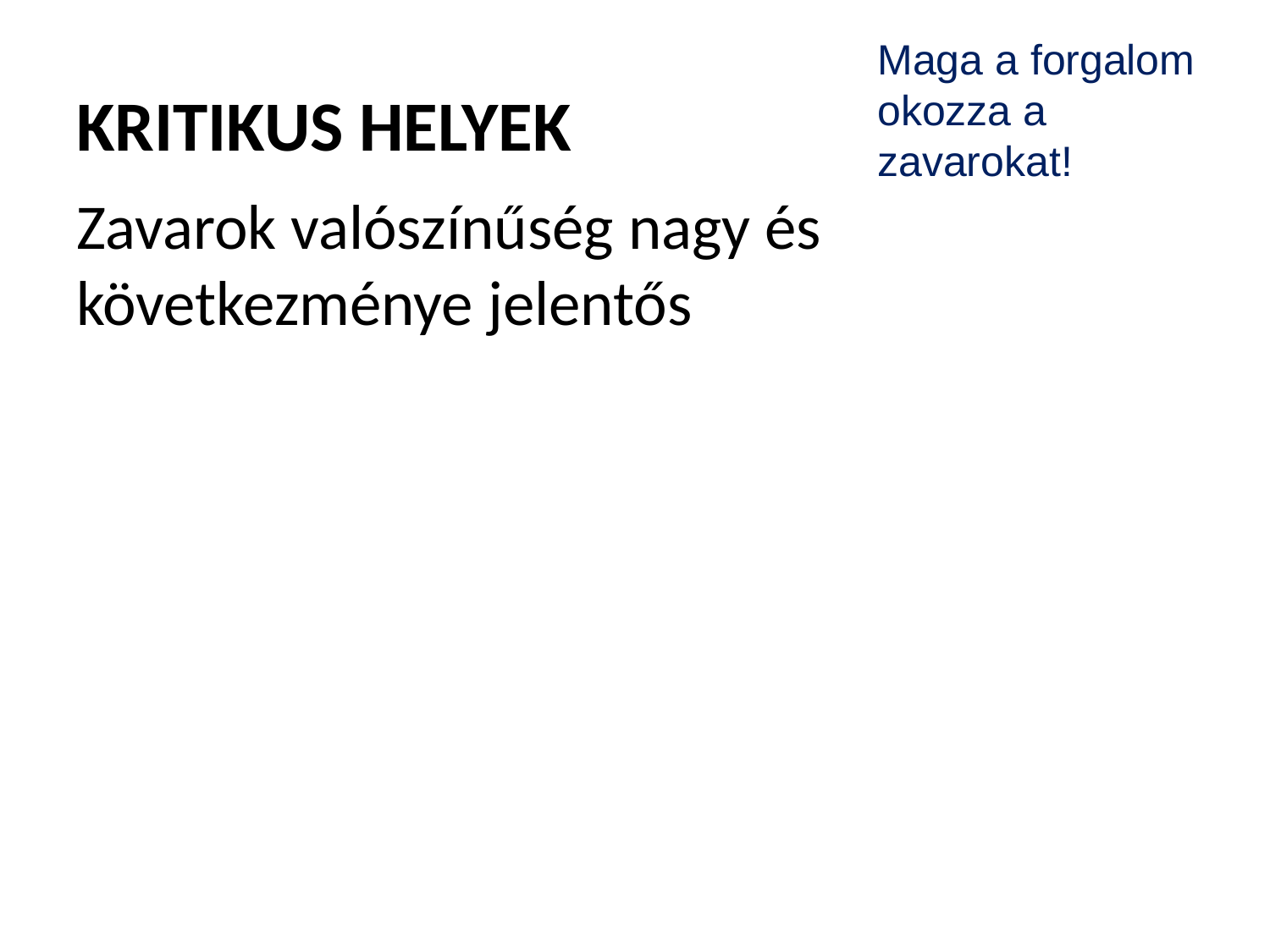

Maga a forgalom okozza a zavarokat!
KRITIKUS HELYEK
Zavarok valószínűség nagy és következménye jelentős